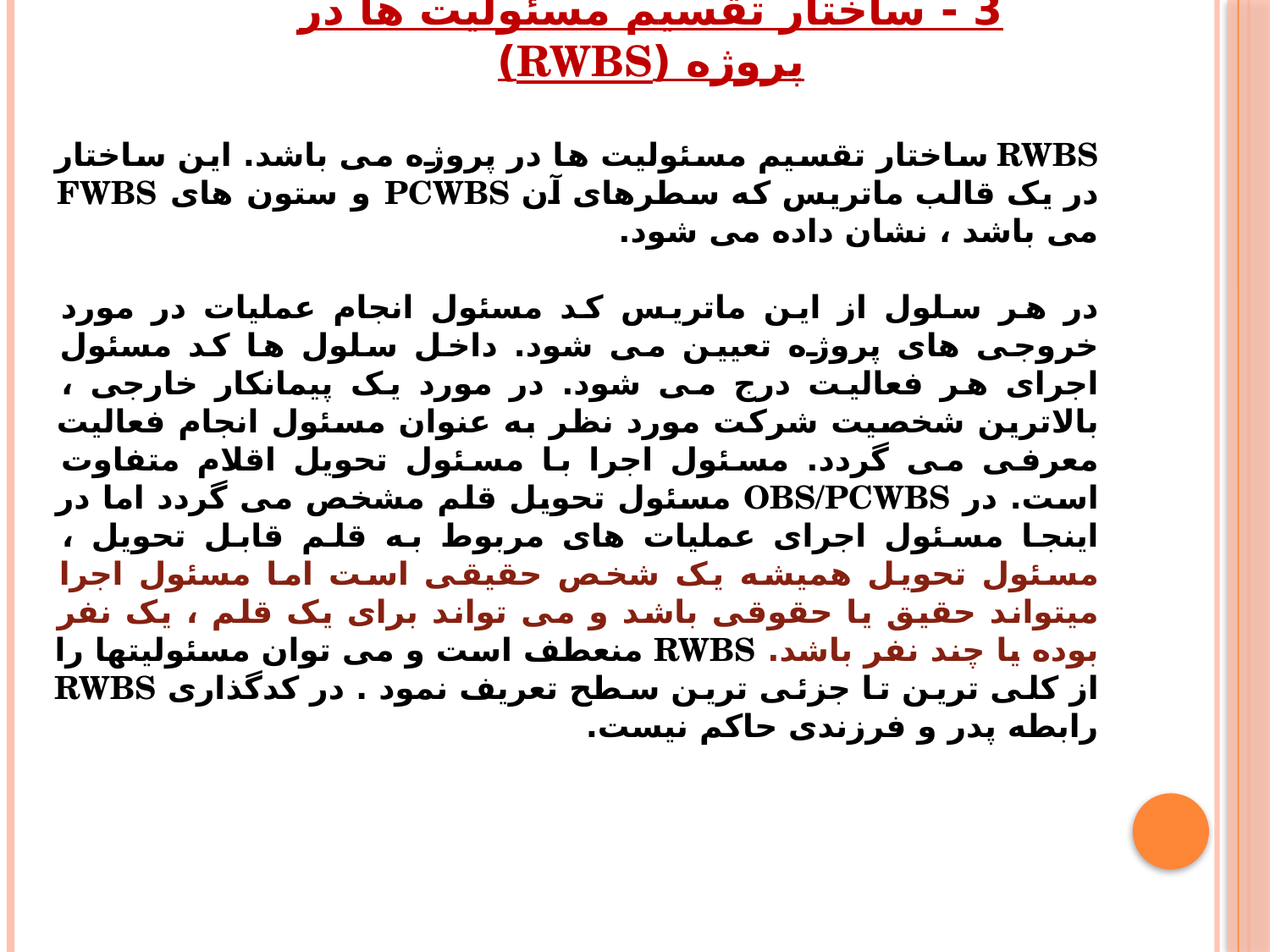

# 3 - ساختار تقسيم مسئولیت ها در پروژه (RWBS)
RWBS ساختار تقسيم مسئولیت ها در پروژه می باشد. این ساختار در یک قالب ماتریس که سطرهای آن PCWBS و ستون های FWBS می باشد ، نشان داده می شود.

در هر سلول از این ماتریس کد مسئول انجام عملیات در مورد خروجی های پروژه تعیین می شود. داخل سلول ها کد مسئول اجرای هر فعالیت درج می شود. در مورد یک پیمانکار خارجی ، بالاترین شخصیت شرکت مورد نظر به عنوان مسئول انجام فعالیت معرفی می گردد. مسئول اجرا با مسئول تحویل اقلام متفاوت است. در OBS/PCWBS مسئول تحویل قلم مشخص می گردد اما در اینجا مسئول اجرای عملیات های مربوط به قلم قابل تحویل ، مسئول تحویل همیشه یک شخص حقیقی است اما مسئول اجرا میتواند حقیق یا حقوقی باشد و می تواند برای یک قلم ، یک نفر بوده یا چند نفر باشد. RWBS منعطف است و می توان مسئولیتها را از کلی ترین تا جزئی ترین سطح تعریف نمود . در کدگذاری RWBS رابطه پدر و فرزندی حاکم نیست.